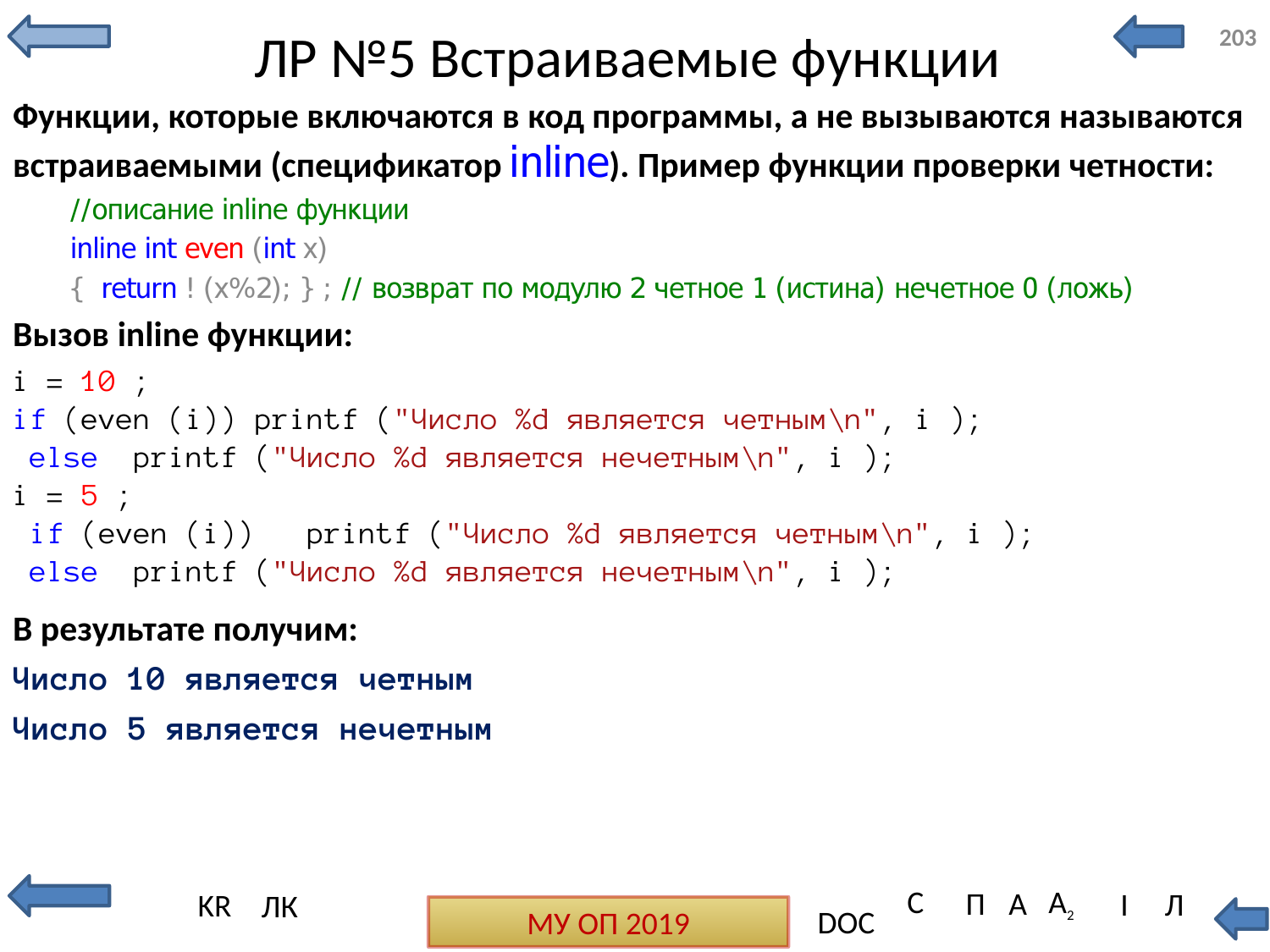

# ЛР №5 Встраиваемые функции
203
Функции, которые включаются в код программы, а не вызываются называются встраиваемыми (спецификатор inline). Пример функции проверки четности:
//описание inline функции
inline int even (int x)
{  return ! (x%2); } ; // возврат по модулю 2 четное 1 (истина) нечетное 0 (ложь)
Вызов inline функции:
i = 10 ;
if (even (i)) printf ("Число %d является четным\n", i );
 else  printf ("Число %d является нечетным\n", i );
i = 5 ;
 if (even (i))   printf ("Число %d является четным\n", i );
 else  printf ("Число %d является нечетным\n", i );
В результате получим:
Число 10 является четным
Число 5 является нечетным